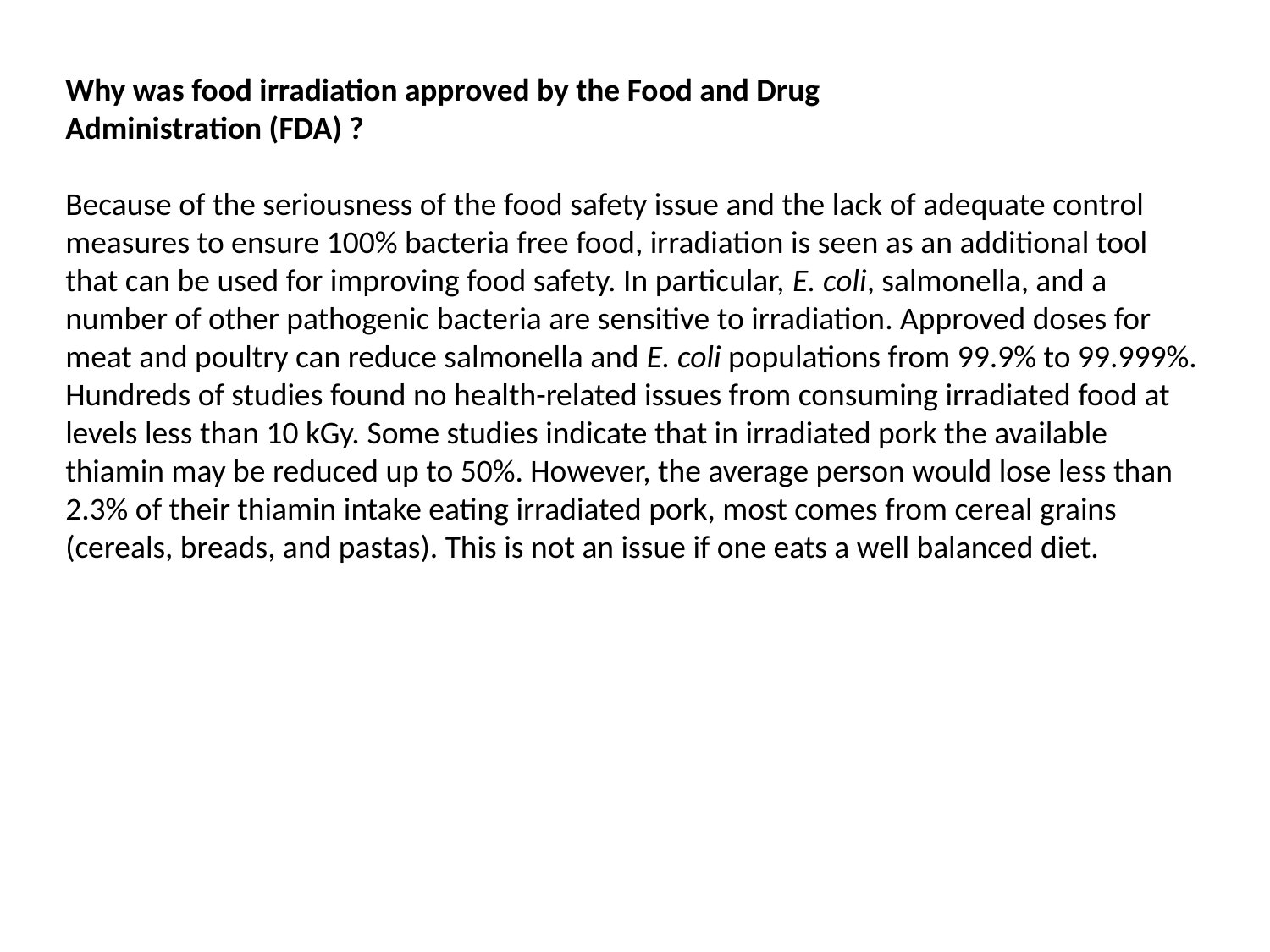

Why was food irradiation approved by the Food and Drug
Administration (FDA) ?

Because of the seriousness of the food safety issue and the lack of adequate control measures to ensure 100% bacteria free food, irradiation is seen as an additional tool that can be used for improving food safety. In particular, E. coli, salmonella, and a
number of other pathogenic bacteria are sensitive to irradiation. Approved doses for meat and poultry can reduce salmonella and E. coli populations from 99.9% to 99.999%. Hundreds of studies found no health-related issues from consuming irradiated food at
levels less than 10 kGy. Some studies indicate that in irradiated pork the available thiamin may be reduced up to 50%. However, the average person would lose less than 2.3% of their thiamin intake eating irradiated pork, most comes from cereal grains
(cereals, breads, and pastas). This is not an issue if one eats a well balanced diet.